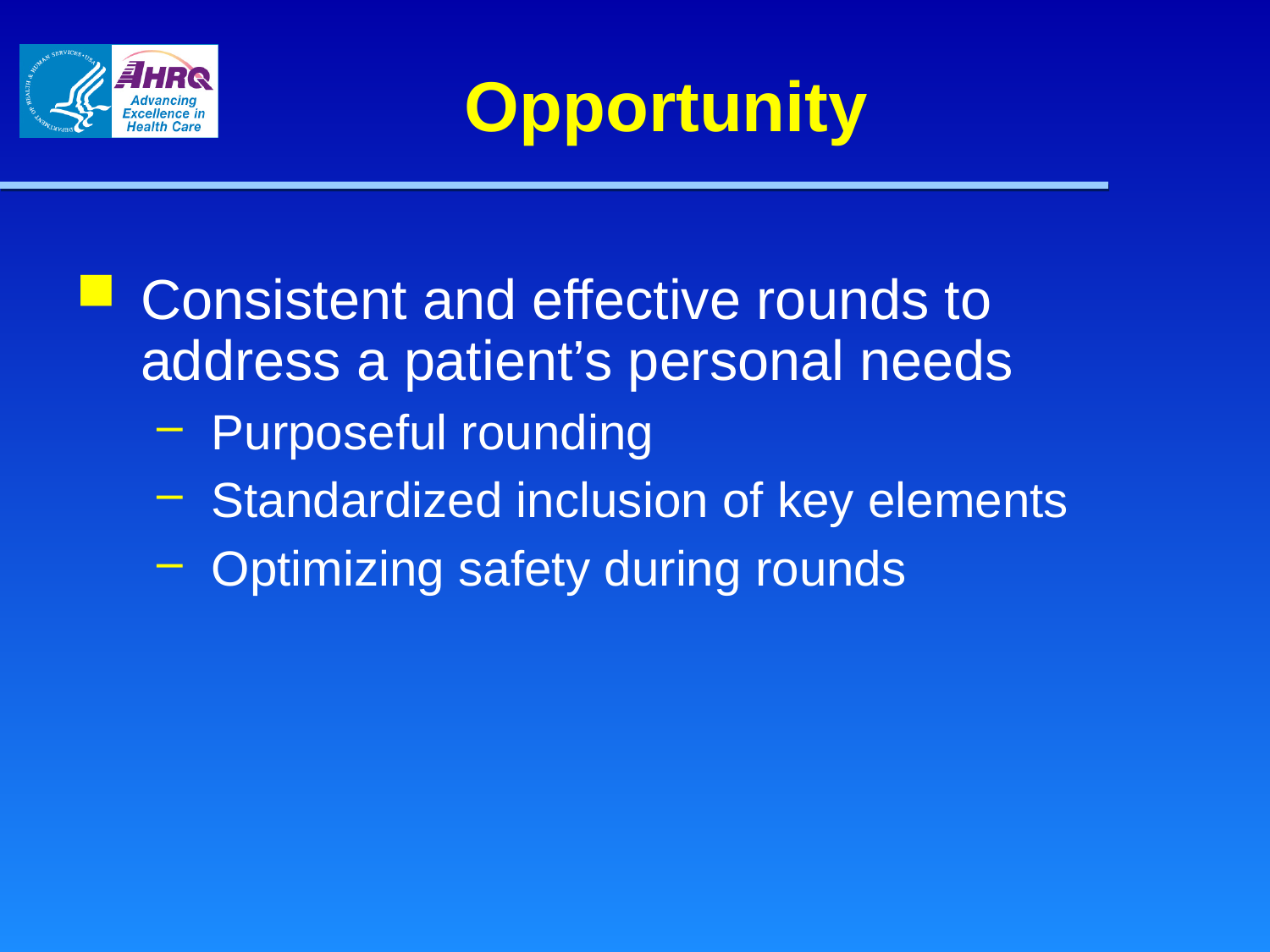

# Opportunity
Consistent and effective rounds to address a patient’s personal needs
Purposeful rounding
Standardized inclusion of key elements
Optimizing safety during rounds